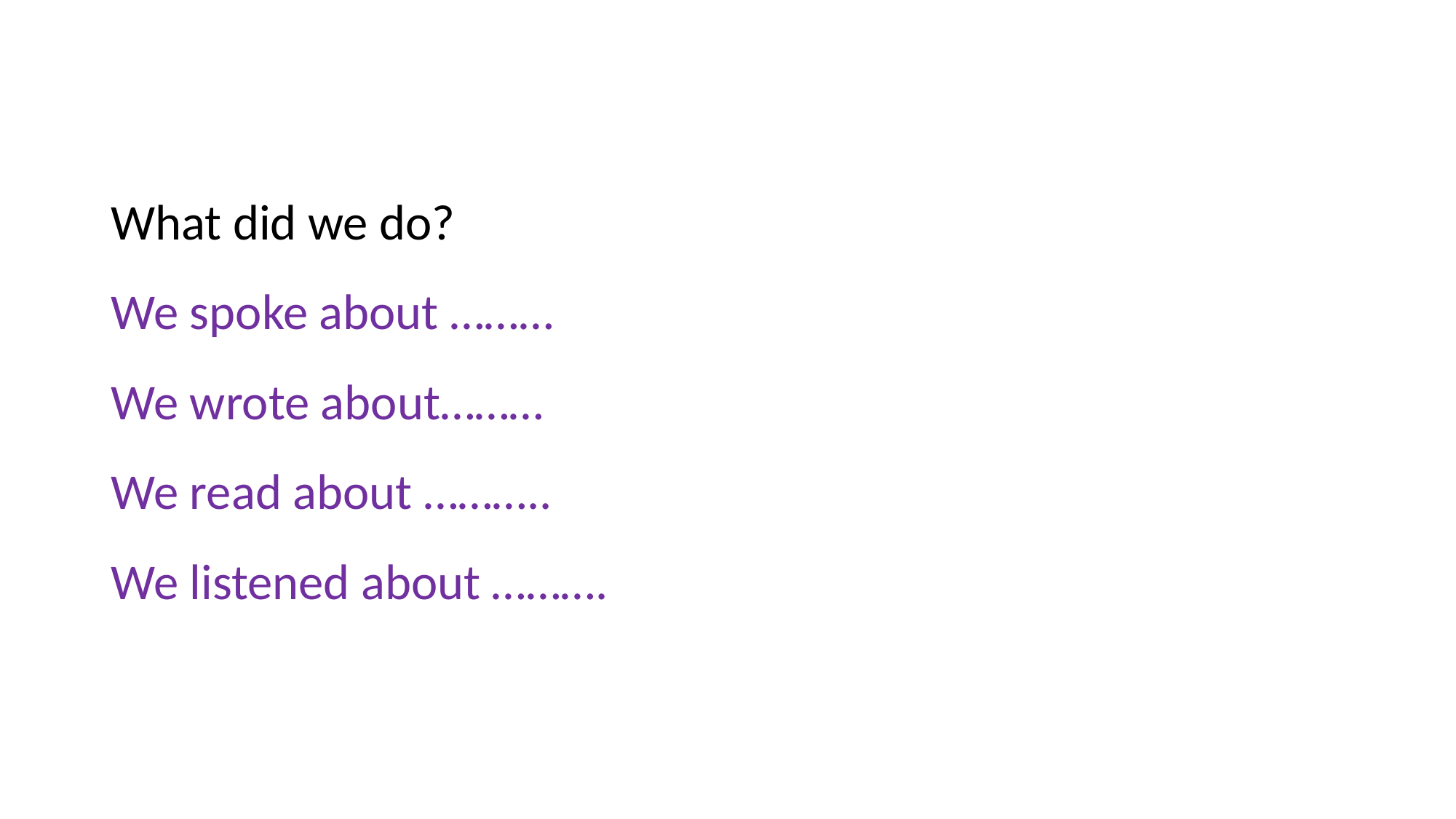

# What did we do? We spoke about ……… We wrote about……… We read about ……….. We listened about ……….